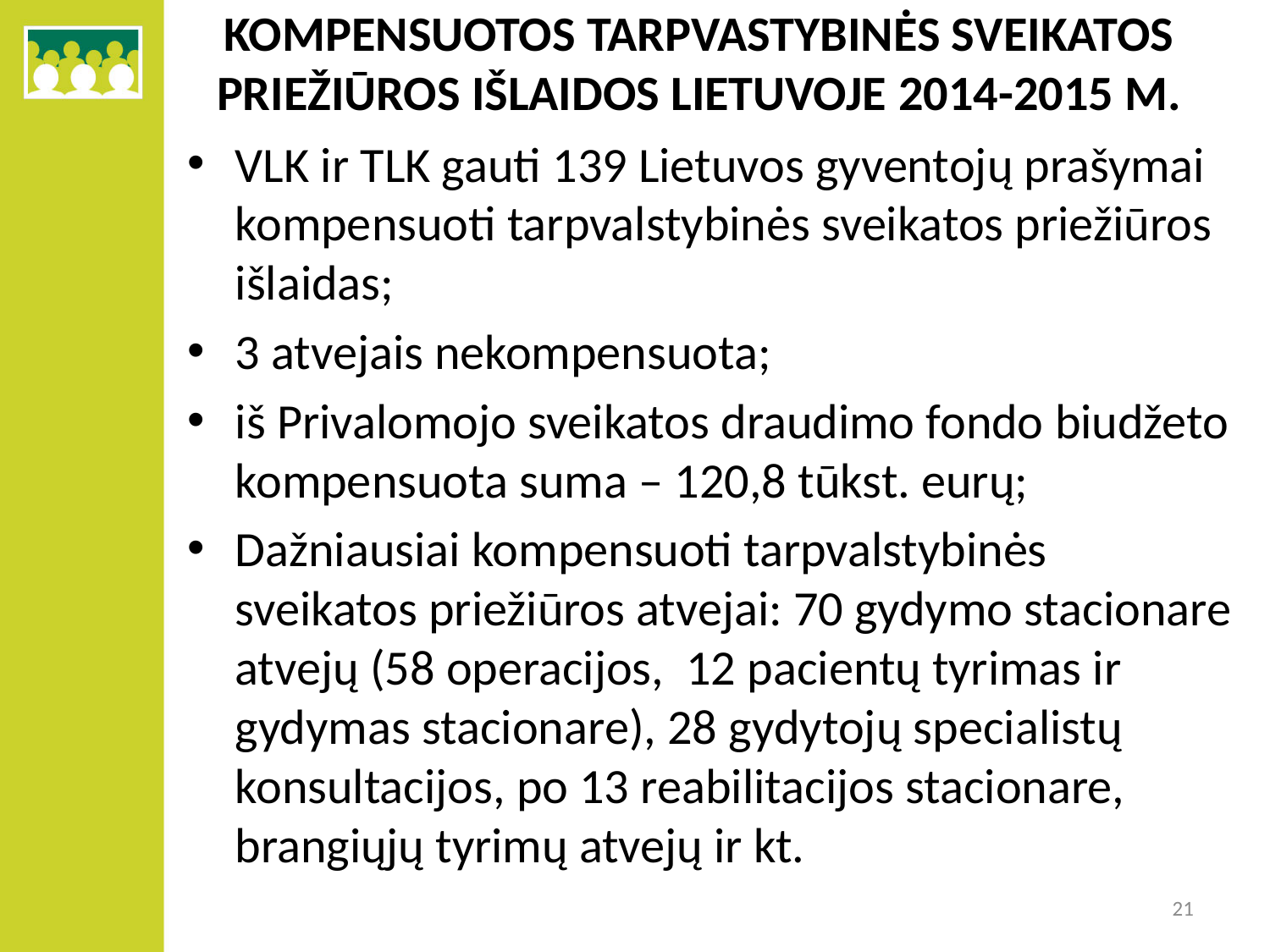

#
KOMPENSUOTOS TARPVASTYBINĖS SVEIKATOS PRIEŽIŪROS IŠLAIDOS LIETUVOJE 2014-2015 M.
VLK ir TLK gauti 139 Lietuvos gyventojų prašymai kompensuoti tarpvalstybinės sveikatos priežiūros išlaidas;
3 atvejais nekompensuota;
iš Privalomojo sveikatos draudimo fondo biudžeto kompensuota suma – 120,8 tūkst. eurų;
Dažniausiai kompensuoti tarpvalstybinės sveikatos priežiūros atvejai: 70 gydymo stacionare atvejų (58 operacijos,  12 pacientų tyrimas ir gydymas stacionare), 28 gydytojų specialistų konsultacijos, po 13 reabilitacijos stacionare, brangiųjų tyrimų atvejų ir kt.

21